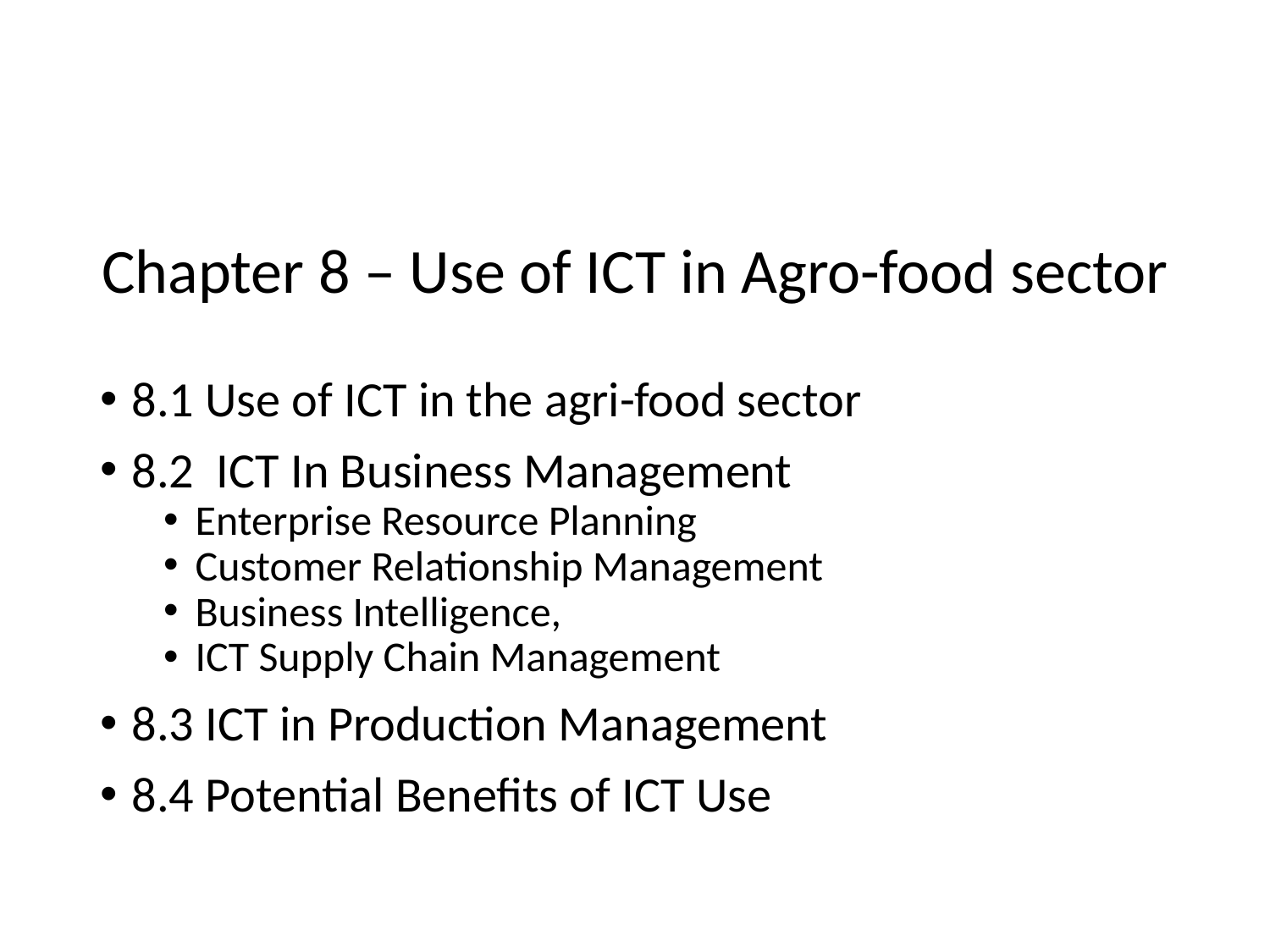

# Chapter 8 – Use of ICT in Agro-food sector
8.1 Use of ICT in the agri-food sector
8.2  ICT In Business Management
Enterprise Resource Planning
Customer Relationship Management
Business Intelligence,
ICT Supply Chain Management
8.3 ICT in Production Management
8.4 Potential Benefits of ICT Use